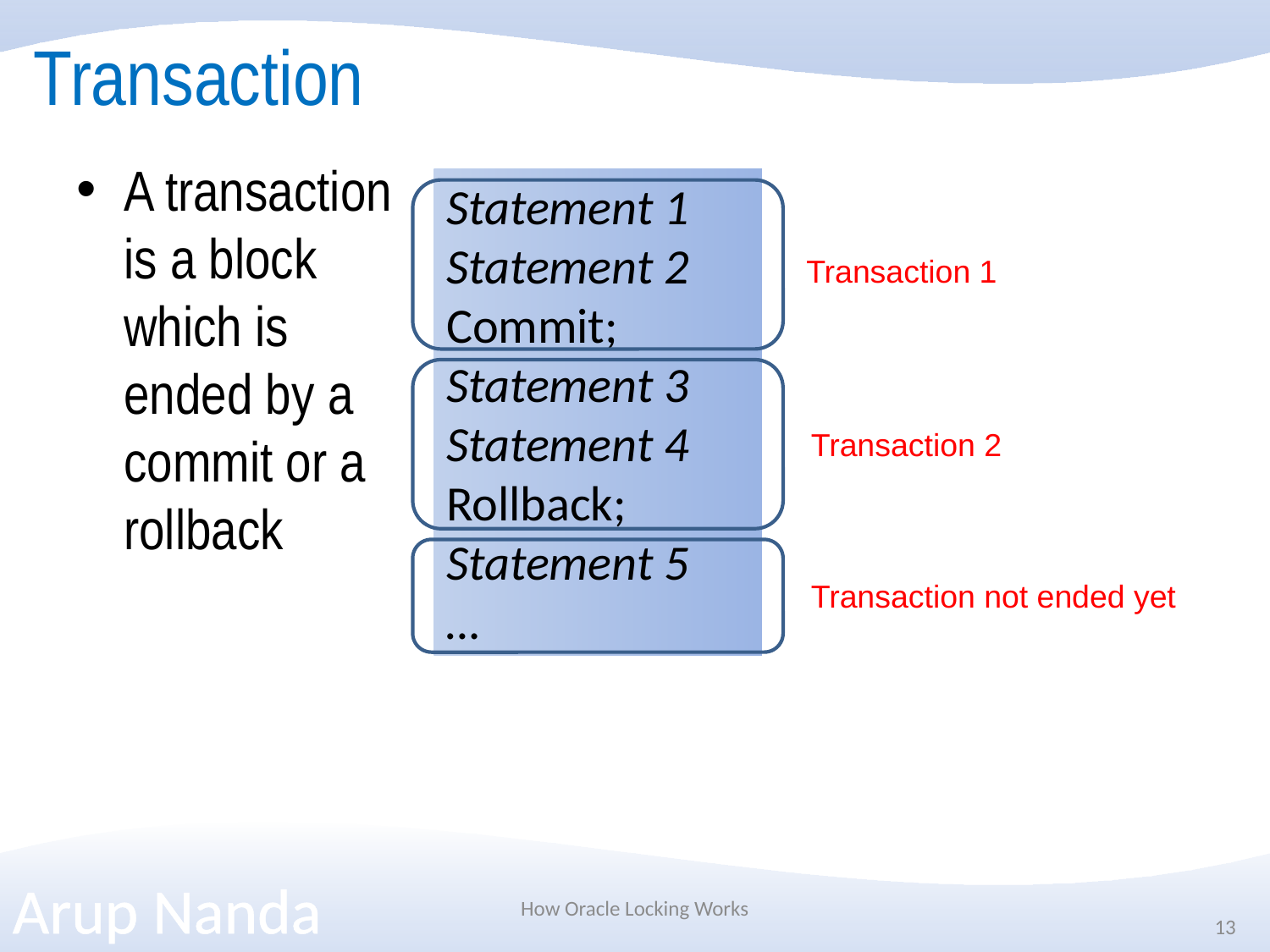

# Transaction
A transaction is a block which is ended by a commit or a rollback
Statement 1
Statement 2
Commit;
Statement 3
Statement 4
Rollback;
Statement 5
…

Transaction 1

Transaction 2

Transaction not ended yet
How Oracle Locking Works
13